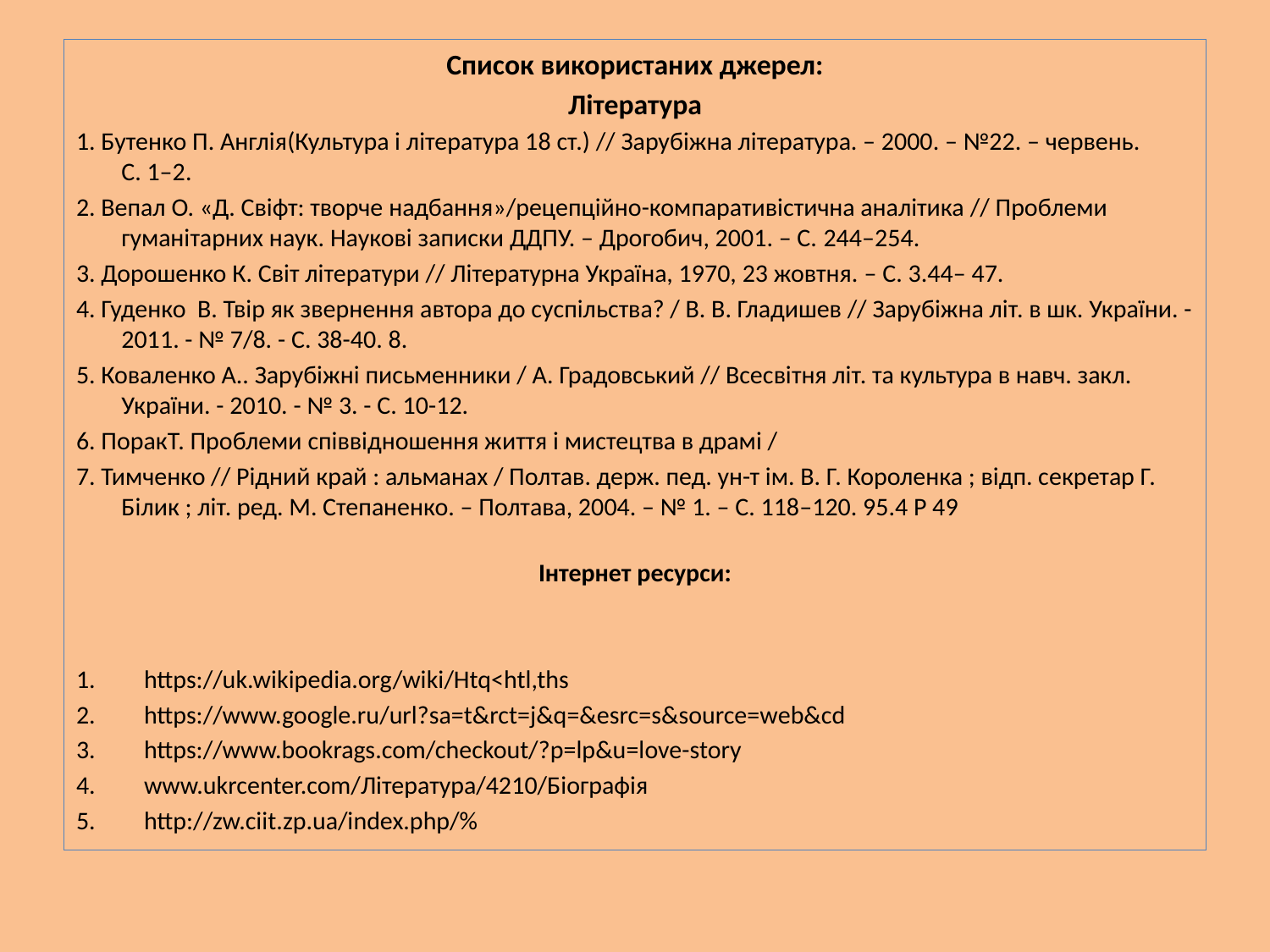

Список використаних джерел:
Література
1. Бутенко П. Англія(Культура і література 18 ст.) // Зарубіжна література. – 2000. – №22. – червень. С. 1–2.
2. Вепал О. «Д. Свіфт: творче надбання»/рецепційно-компаративістична аналітика // Проблеми гуманітарних наук. Наукові записки ДДПУ. – Дрогобич, 2001. – С. 244–254.
3. Дорошенко К. Світ літератури // Літературна Україна, 1970, 23 жовтня. – С. 3.44– 47.
4. Гуденко  В. Твір як звернення автора до суспільства? / В. В. Гладишев // Зарубіжна літ. в шк. України. - 2011. - № 7/8. - С. 38-40. 8.
5. Коваленко А.. Зарубіжні письменники / А. Градовський // Всесвітня літ. та культура в навч. закл. України. - 2010. - № 3. - С. 10-12.
6. ПоракТ. Проблеми співвідношення життя і мистецтва в драмі /
7. Тимченко // Рідний край : альманах / Полтав. держ. пед. ун-т ім. В. Г. Короленка ; відп. секретар Г. Білик ; літ. ред. М. Степаненко. – Полтава, 2004. – № 1. – С. 118–120. 95.4 Р 49
Інтернет ресурси:

https://uk.wikipedia.org/wiki/Htq<htl,ths
https://www.google.ru/url?sa=t&rct=j&q=&esrc=s&source=web&cd
https://www.bookrags.com/checkout/?p=lp&u=love-story
www.ukrcenter.com/Література/4210/Біографія
http://zw.ciit.zp.ua/index.php/%